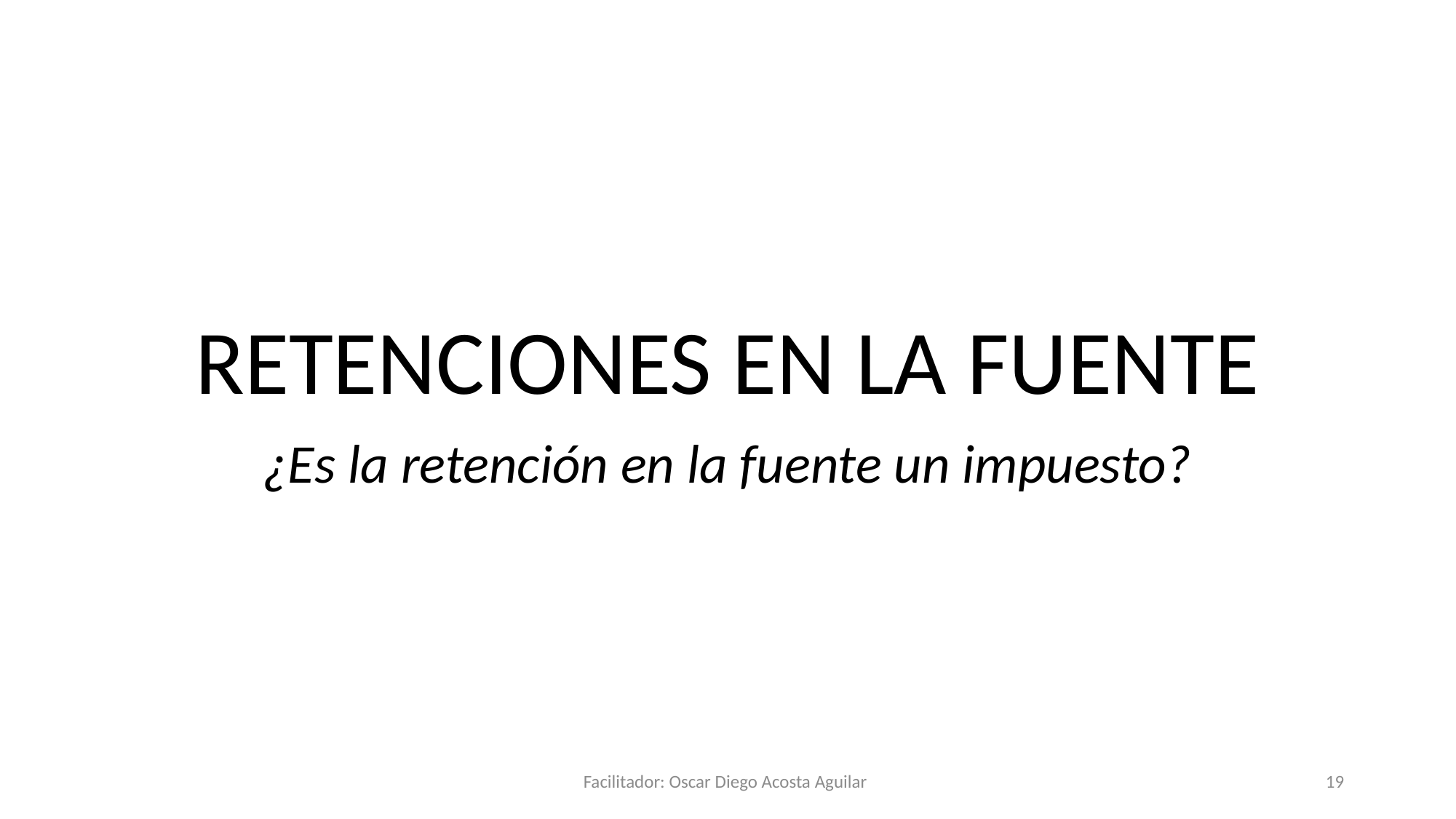

# RETENCIONES EN LA FUENTE
¿Es la retención en la fuente un impuesto?
Facilitador: Oscar Diego Acosta Aguilar
19